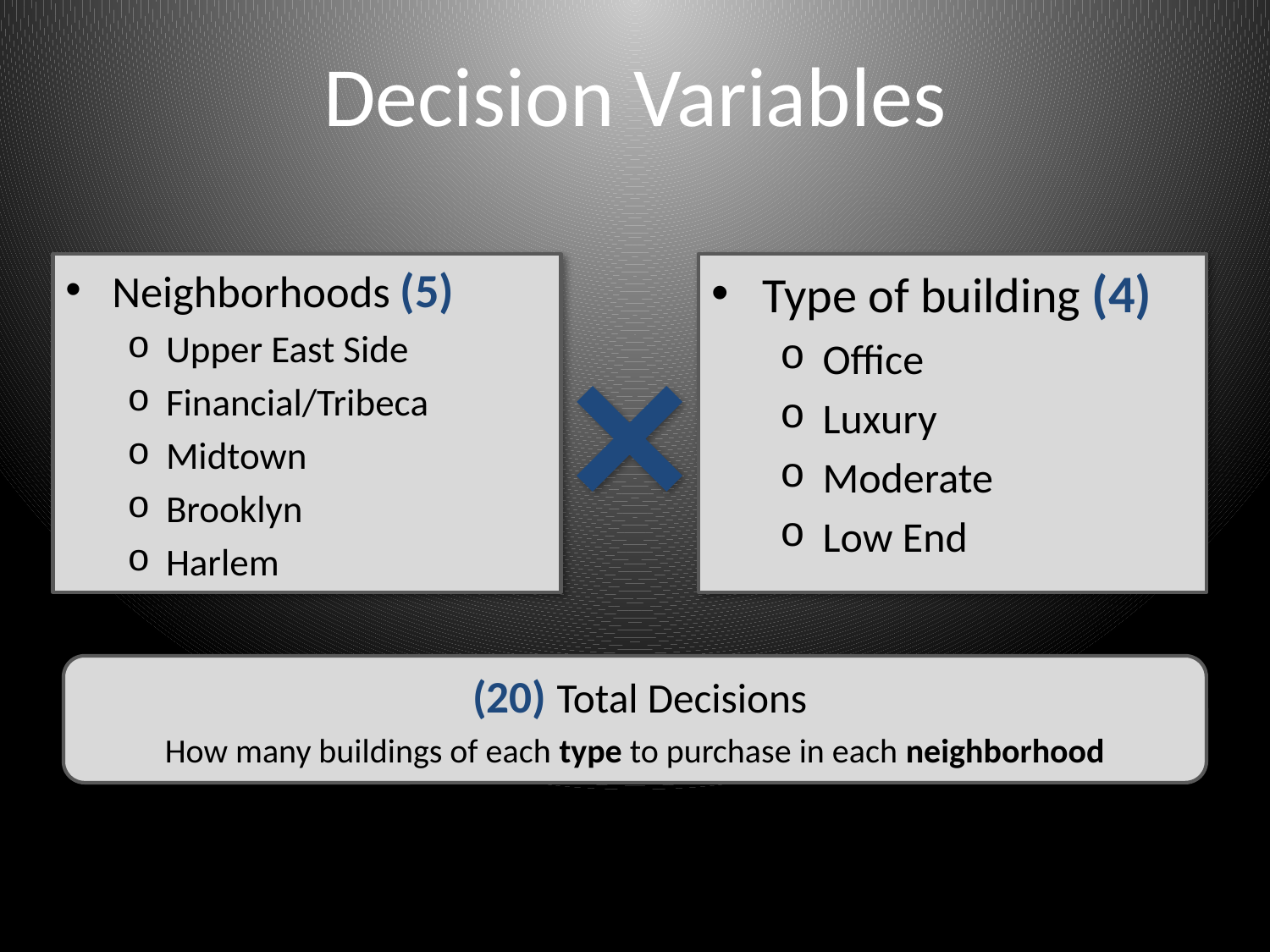

# Decision Variables
Neighborhoods (5)
Upper East Side
Financial/Tribeca
Midtown
Brooklyn
Harlem
Type of building (4)
Office
Luxury
Moderate
Low End

 (20) Total Decisions
How many buildings of each type to purchase in each neighborhood